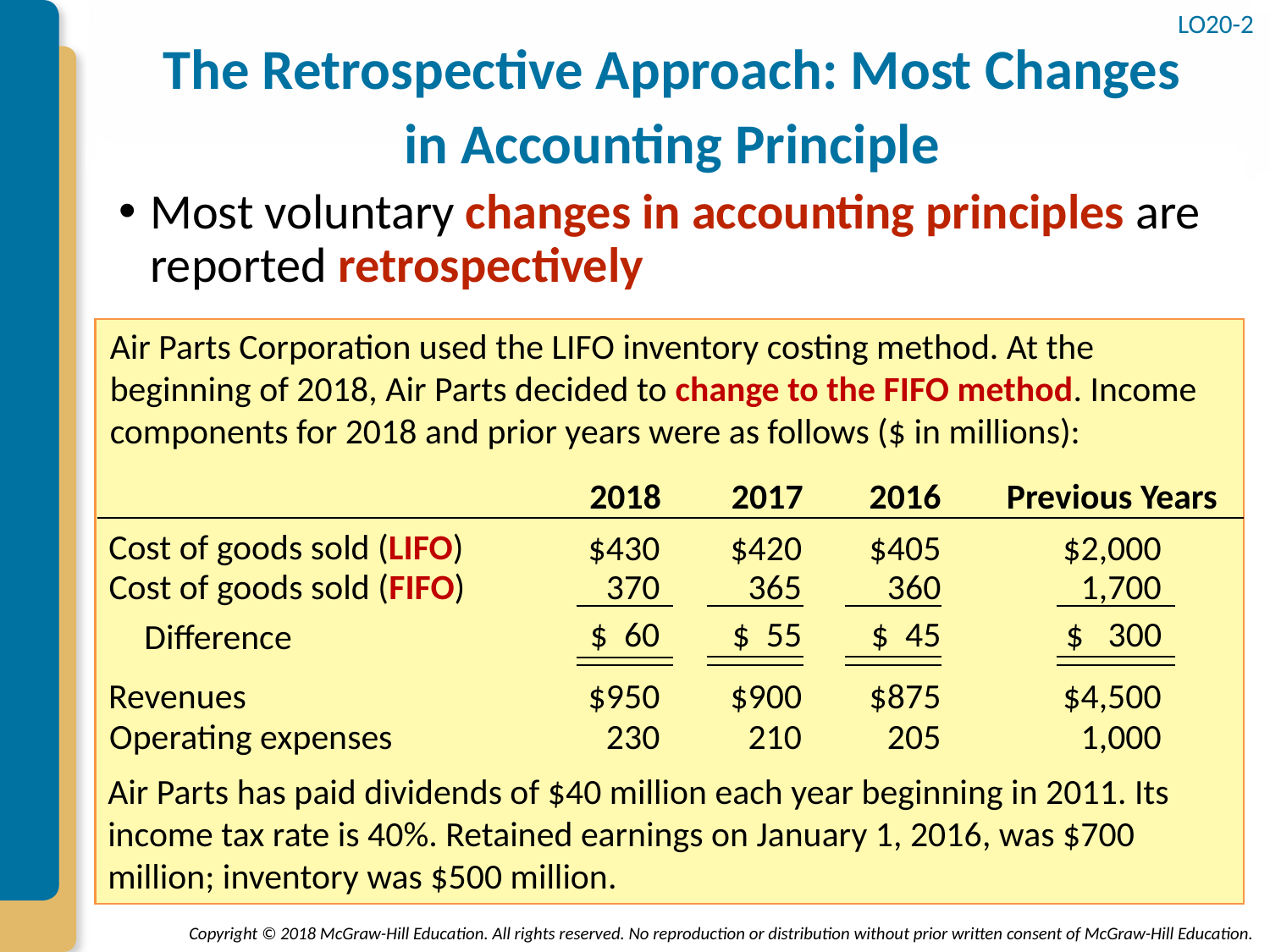

# The Retrospective Approach: Most Changes in Accounting Principle
LO20-2
Most voluntary changes in accounting principles are reported retrospectively
Air Parts Corporation used the LIFO inventory costing method. At the beginning of 2018, Air Parts decided to change to the FIFO method. Income components for 2018 and prior years were as follows ($ in millions):

2018
2017
2016
Previous Years
Cost of goods sold (LIFO)
$430
$420
$405
$2,000
Cost of goods sold (FIFO)
370
365
360
1,700
$  60
$  55
$  45
$   300
Difference
Revenues
$950
$900
$875
$4,500
Operating expenses
230
210
205
1,000
Air Parts has paid dividends of $40 million each year beginning in 2011. Its income tax rate is 40%. Retained earnings on January 1, 2016, was $700 million; inventory was $500 million.